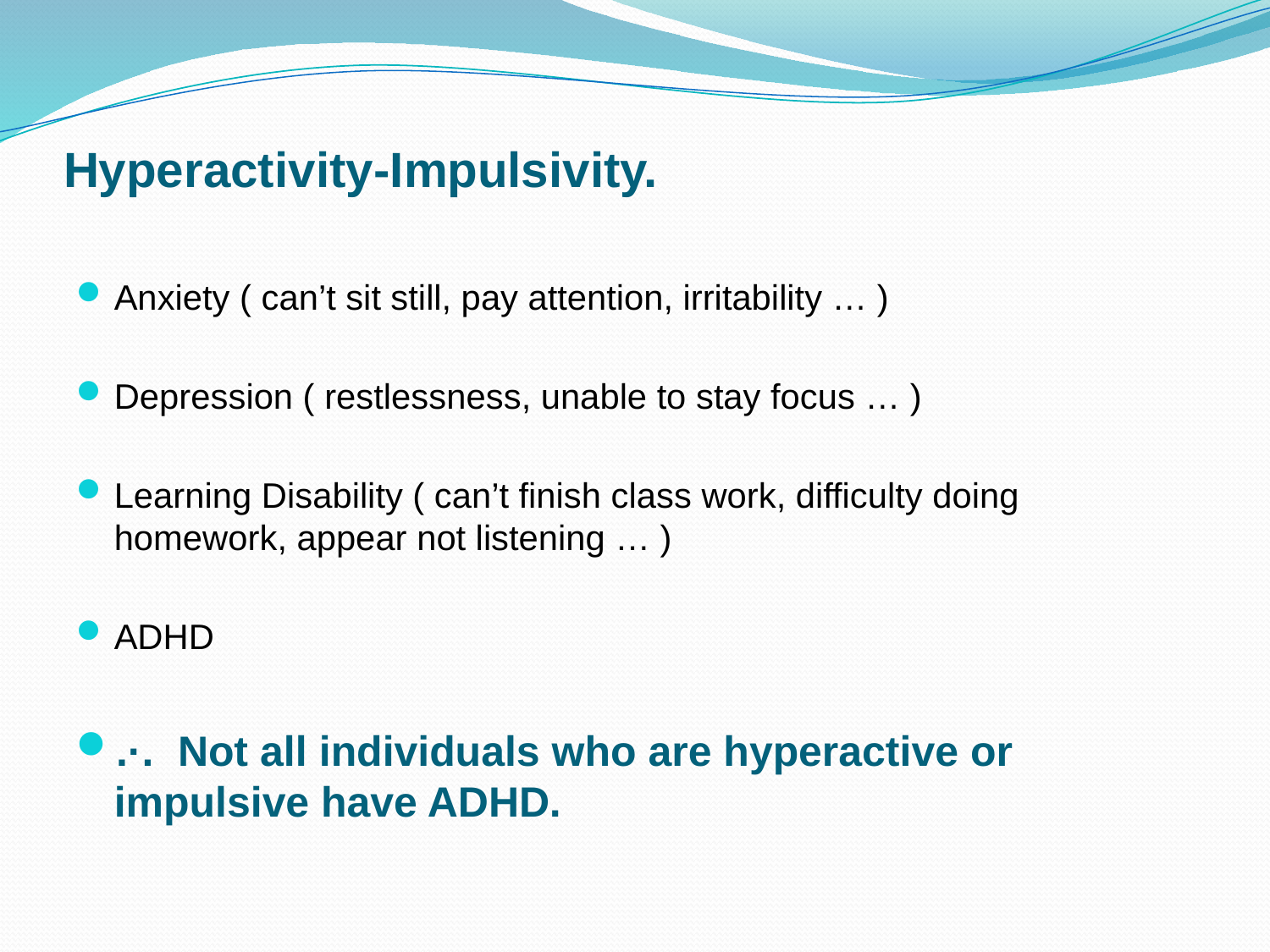

# Hyperactivity-Impulsivity.
Anxiety ( can’t sit still, pay attention, irritability … )

Depression ( restlessness, unable to stay focus … )

Learning Disability ( can’t finish class work, difficulty doing homework, appear not listening … )

ADHD

.·.  Not all individuals who are hyperactive or impulsive have ADHD.